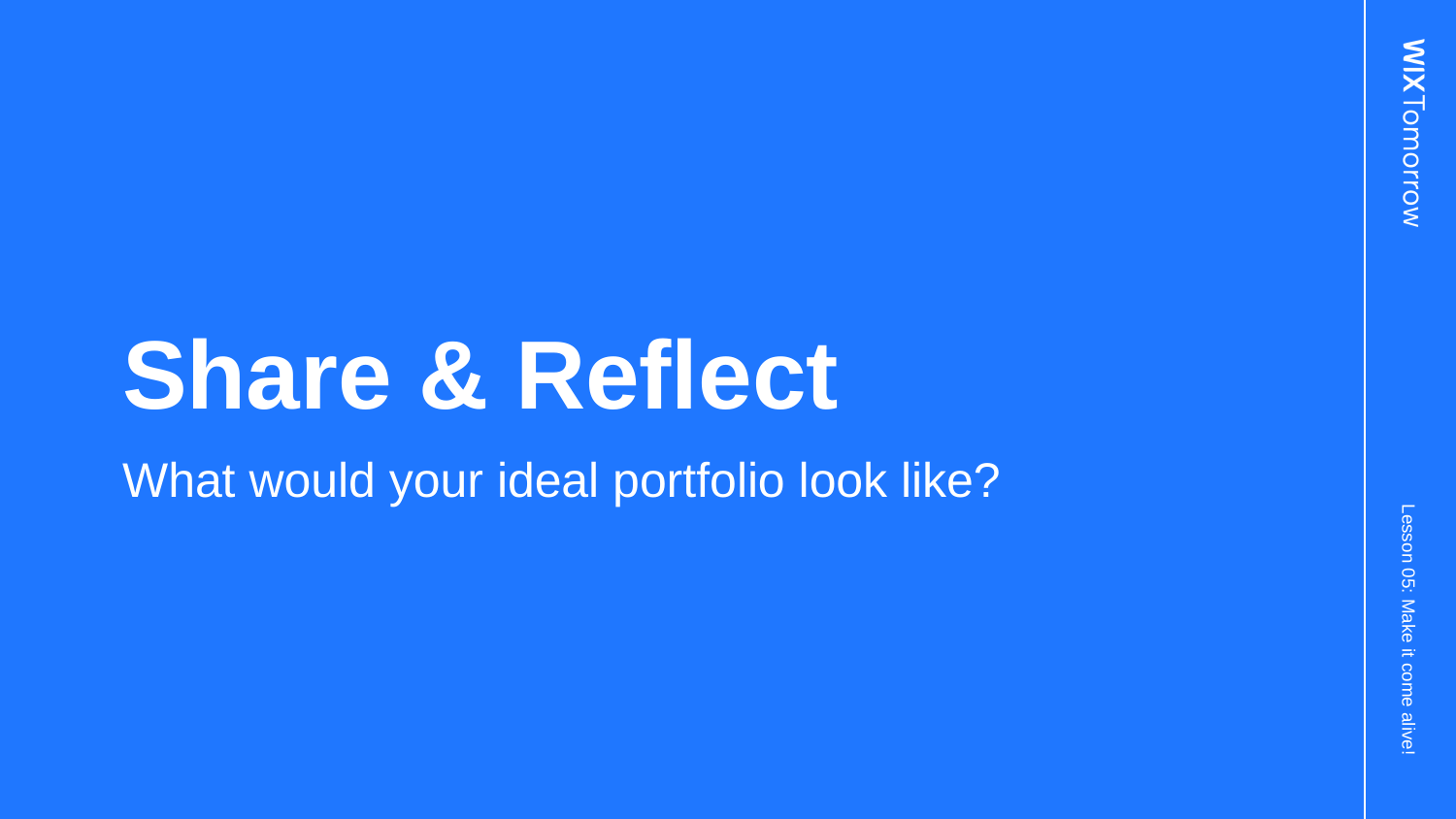

# Share & Reflect
What would your ideal portfolio look like?